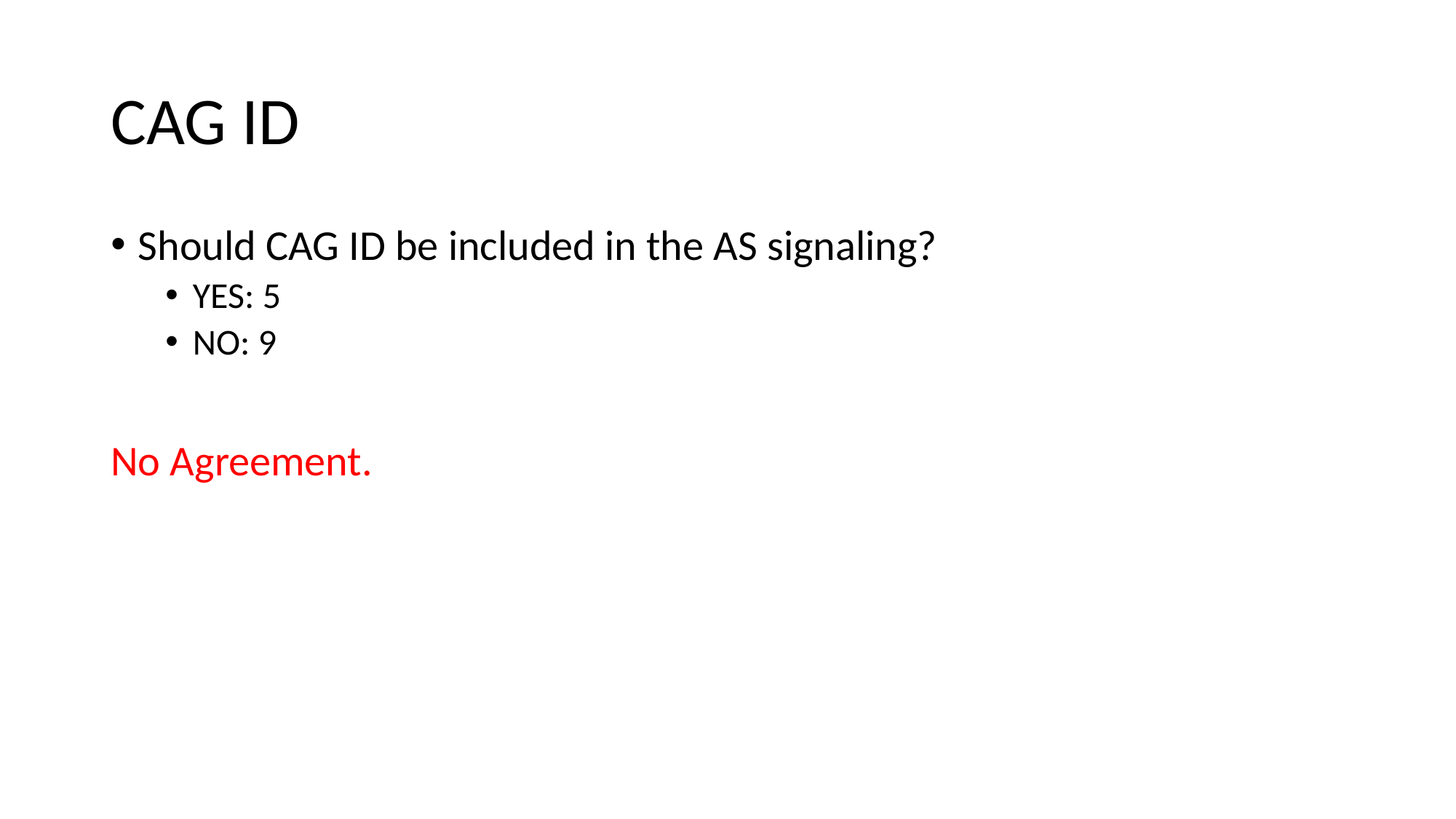

# CAG ID
Should CAG ID be included in the AS signaling?
YES: 5
NO: 9

No Agreement.